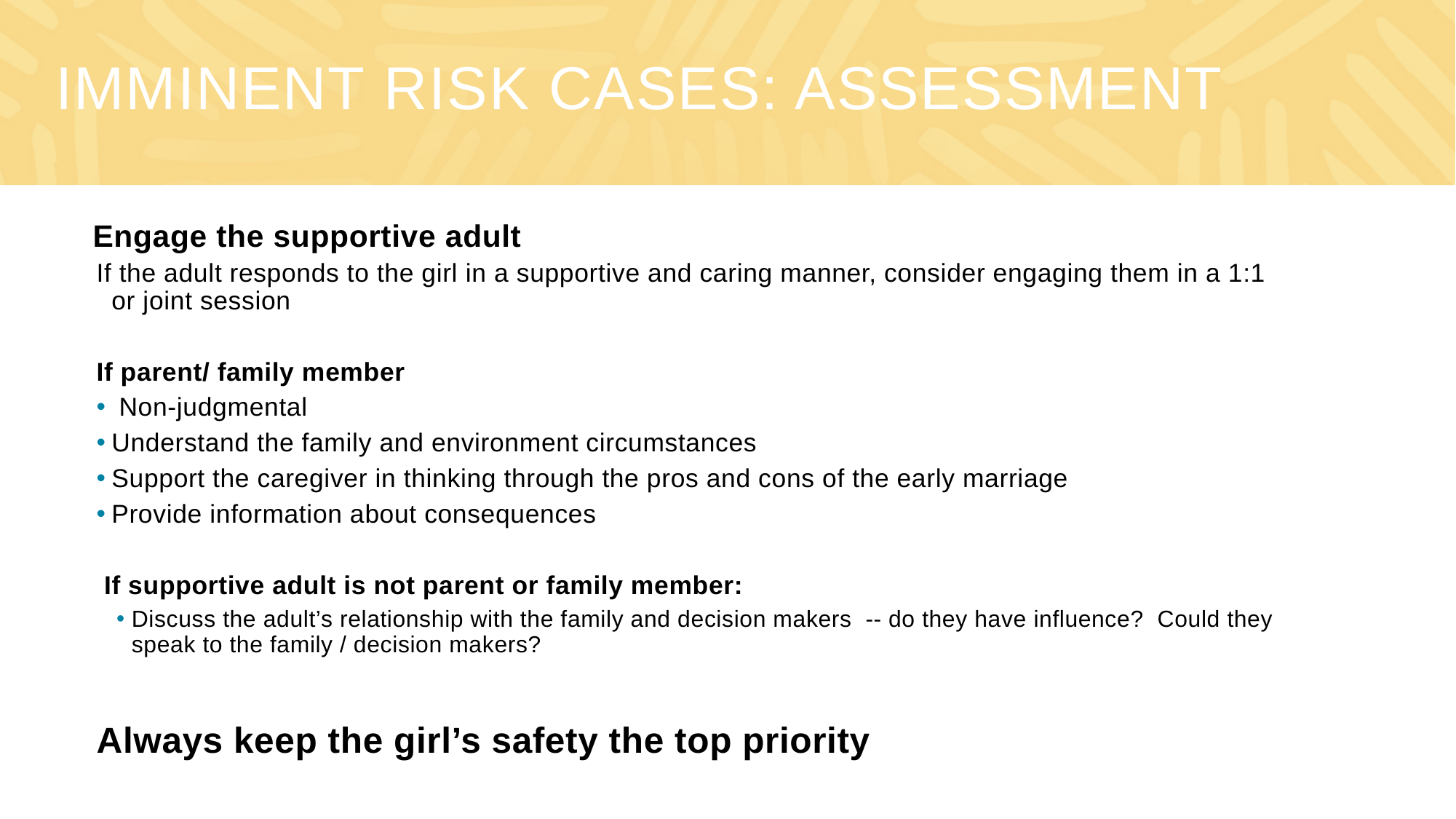

# Imminent risk CASes: Assessment
 Engage the supportive adult
If the adult responds to the girl in a supportive and caring manner, consider engaging them in a 1:1 or joint session

If parent/ family member
 Non-judgmental
Understand the family and environment circumstances
Support the caregiver in thinking through the pros and cons of the early marriage
Provide information about consequences

 If supportive adult is not parent or family member:
Discuss the adult’s relationship with the family and decision makers  -- do they have influence?  Could they speak to the family / decision makers?

Always keep the girl’s safety the top priority